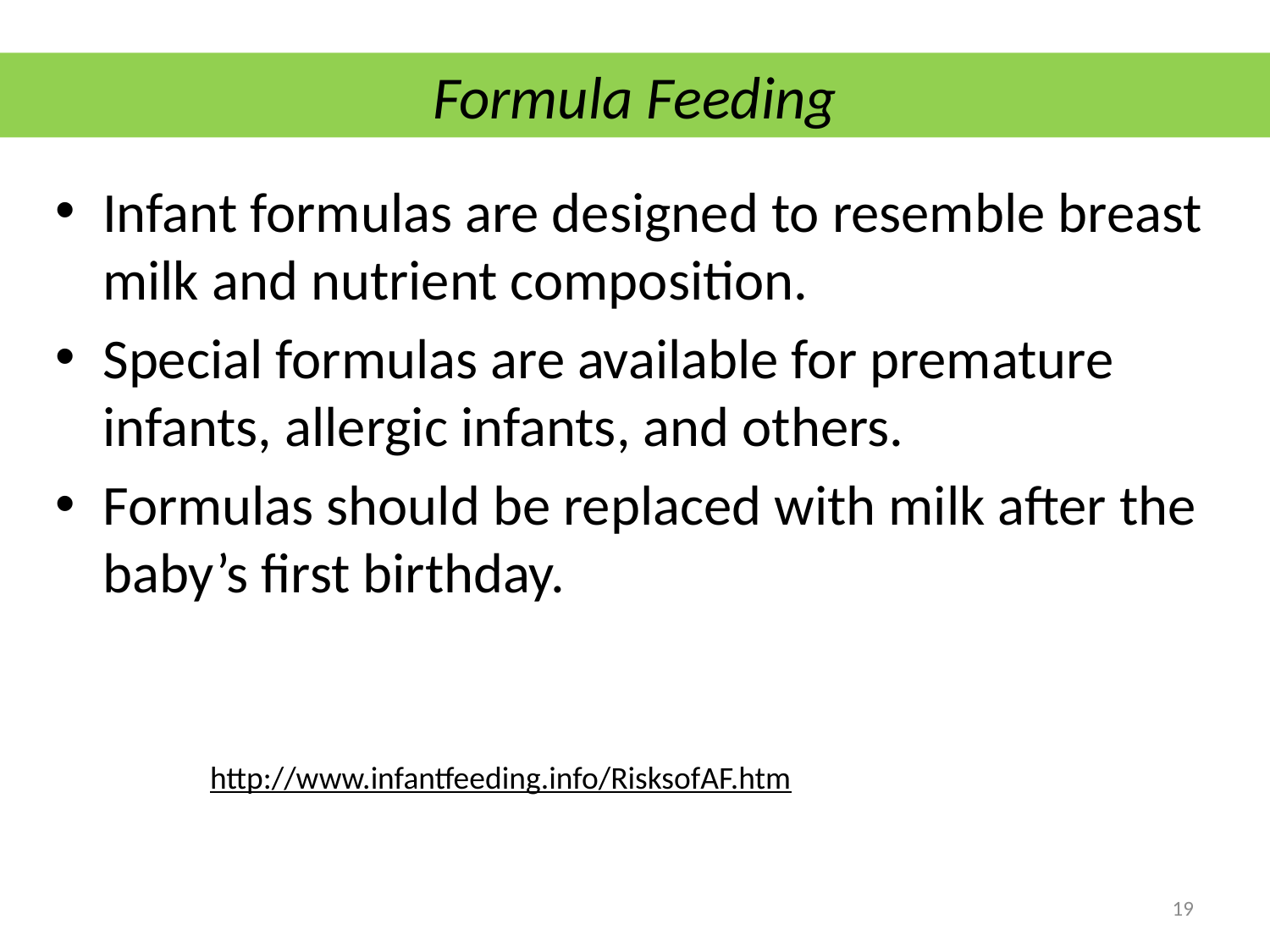

# Formula Feeding
Infant formulas are designed to resemble breast milk and nutrient composition.
Special formulas are available for premature infants, allergic infants, and others.
Formulas should be replaced with milk after the baby’s first birthday.
http://www.infantfeeding.info/RisksofAF.htm
19